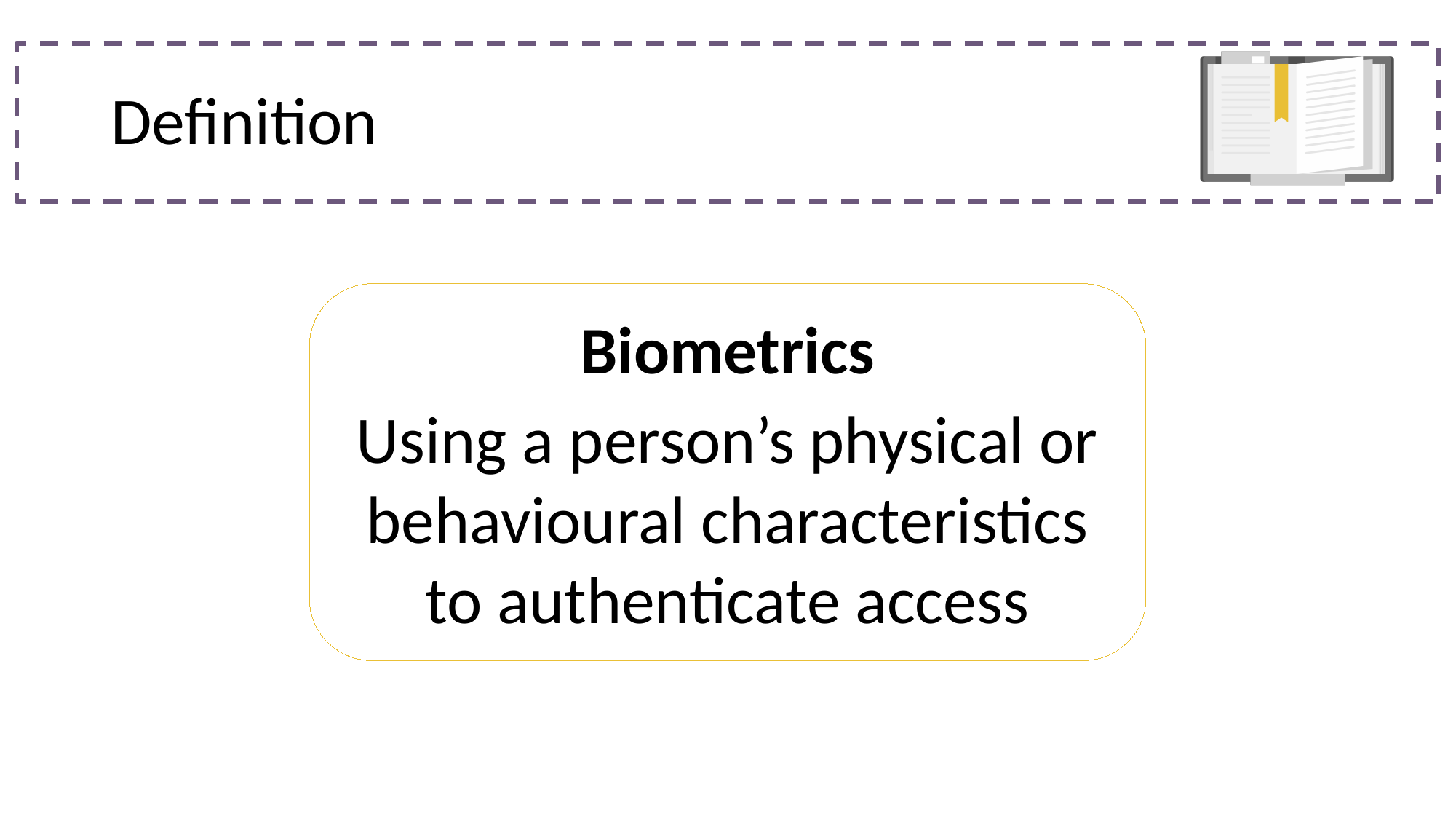

# Definition
Biometrics
Using a person’s physical or behavioural characteristics to authenticate access